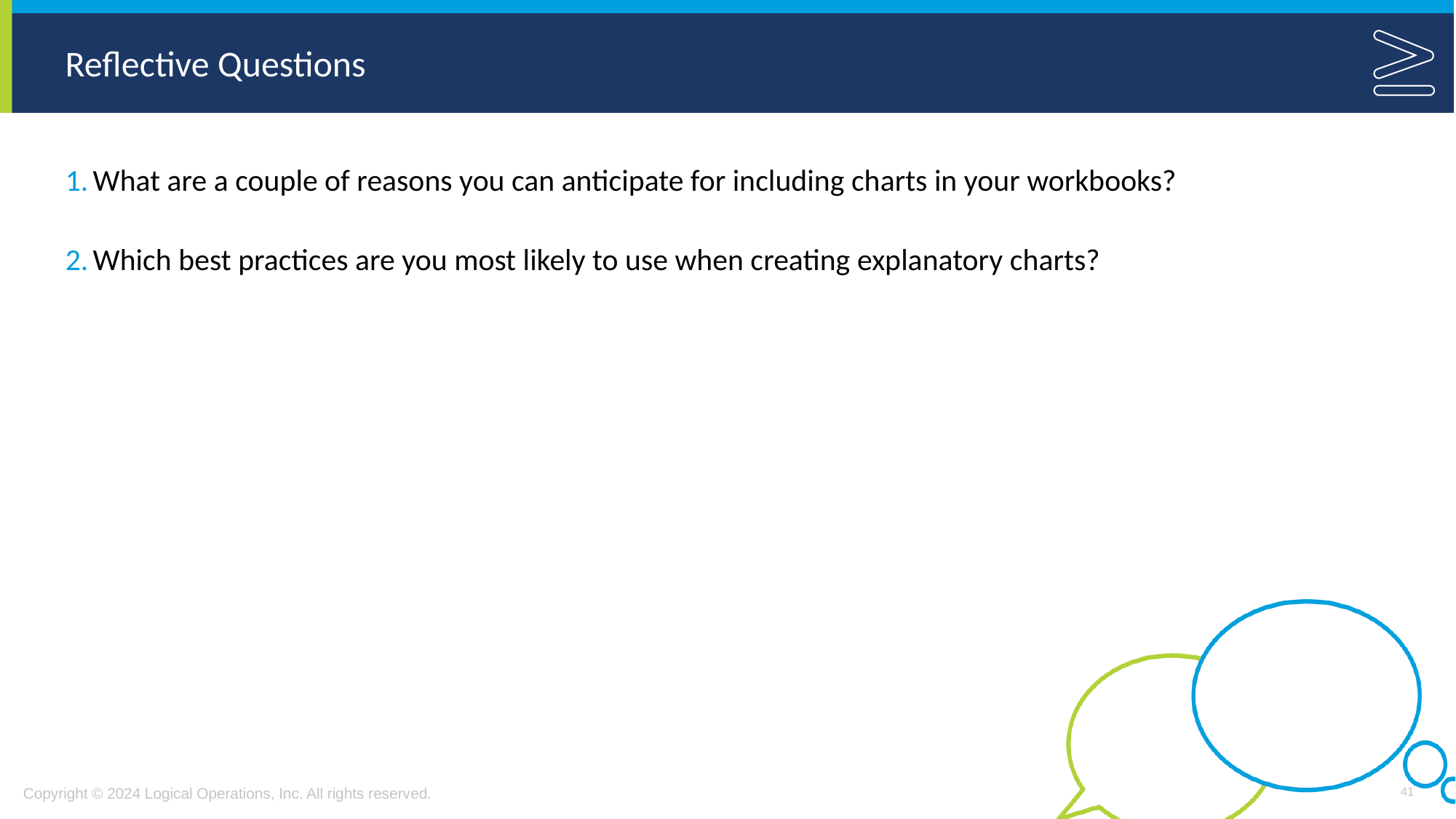

What are a couple of reasons you can anticipate for including charts in your workbooks?
Which best practices are you most likely to use when creating explanatory charts?
41